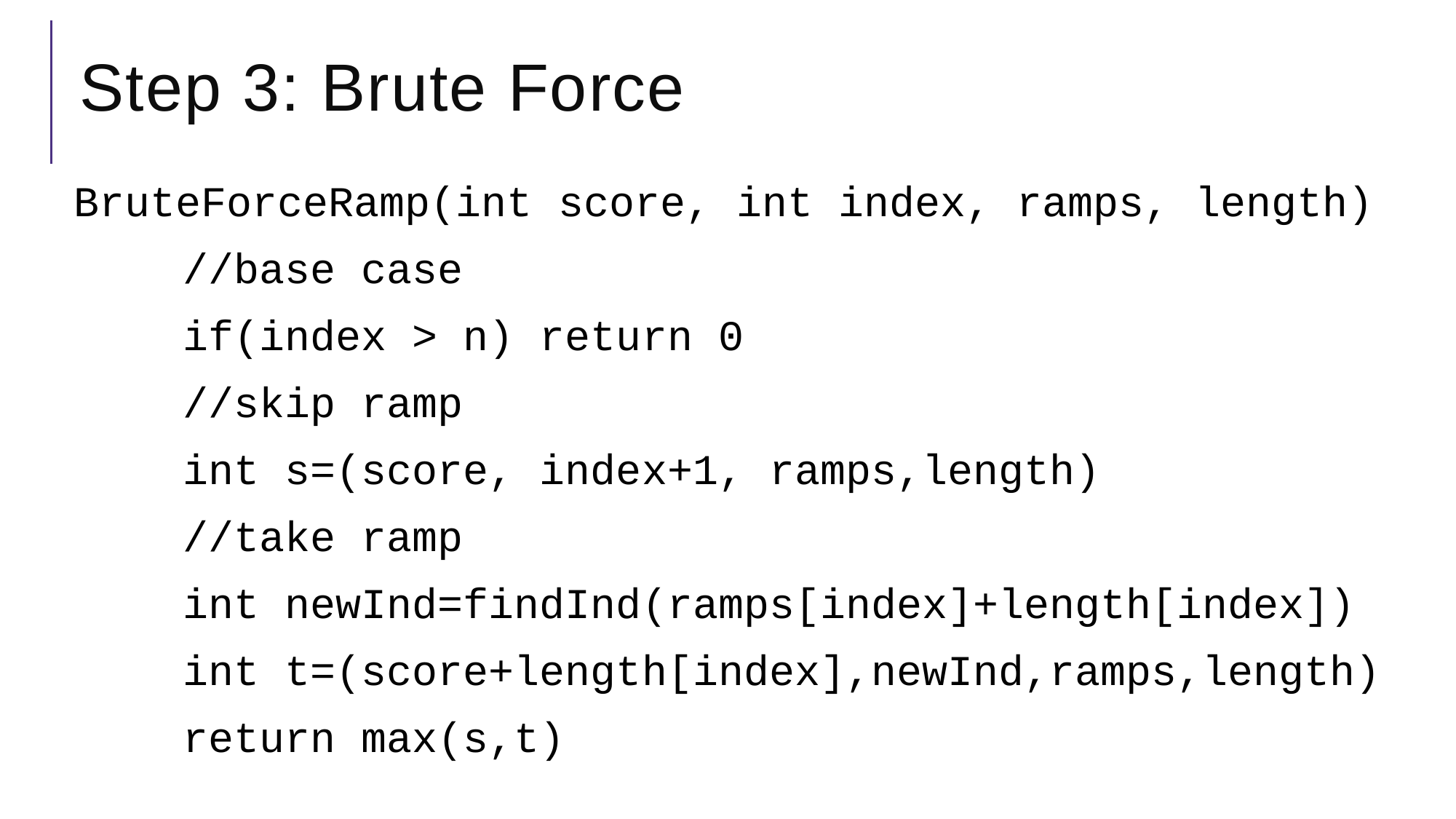

# Step 3: Brute Force
BruteForceRamp(int score, int index, ramps, length)
	//base case
	if(index > n) return 0
	//skip ramp
	int s=(score, index+1, ramps,length)
	//take ramp
	int newInd=findInd(ramps[index]+length[index])
	int t=(score+length[index],newInd,ramps,length)
	return max(s,t)